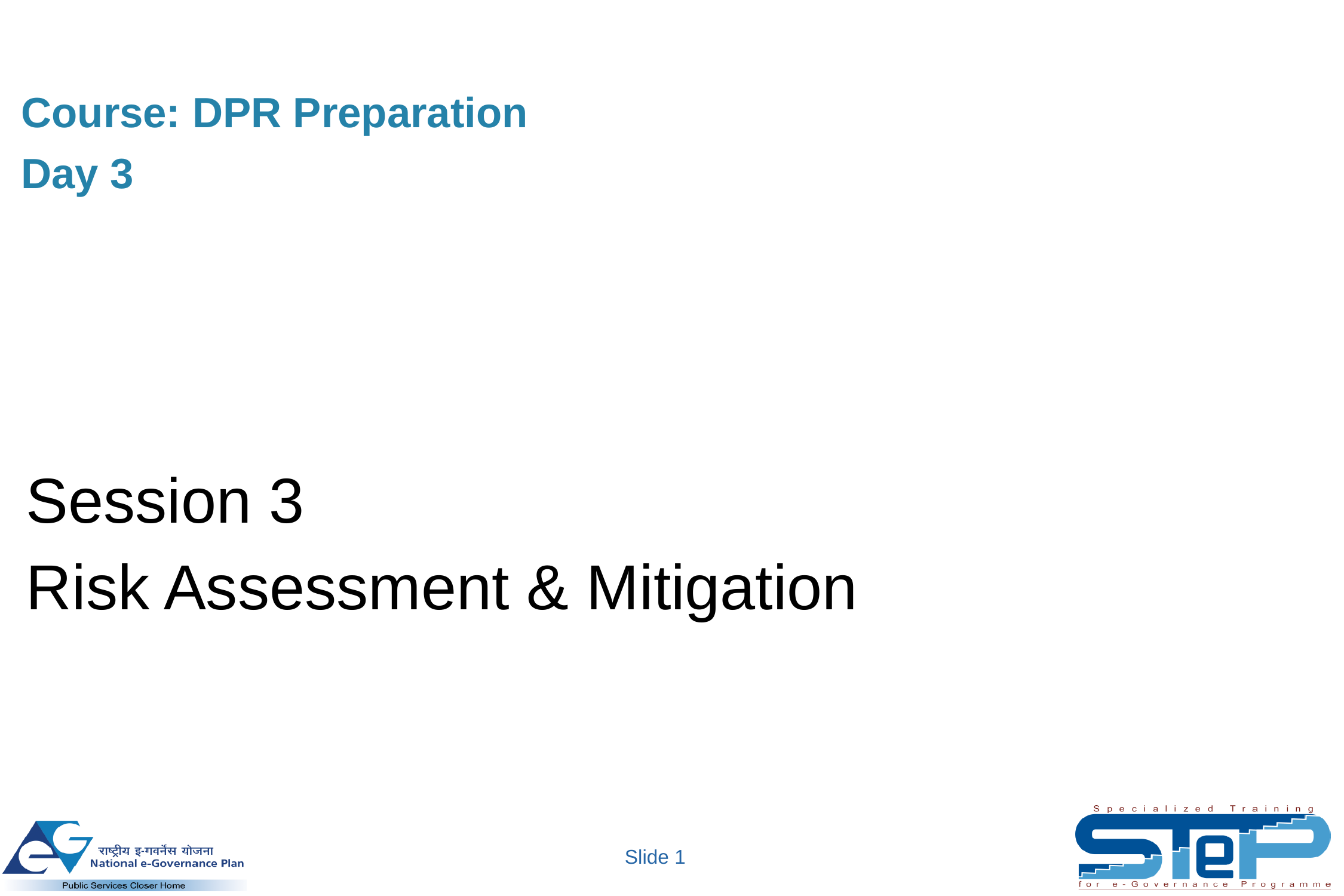

Course: DPR Preparation
Day 3
Session 3
Risk Assessment & Mitigation